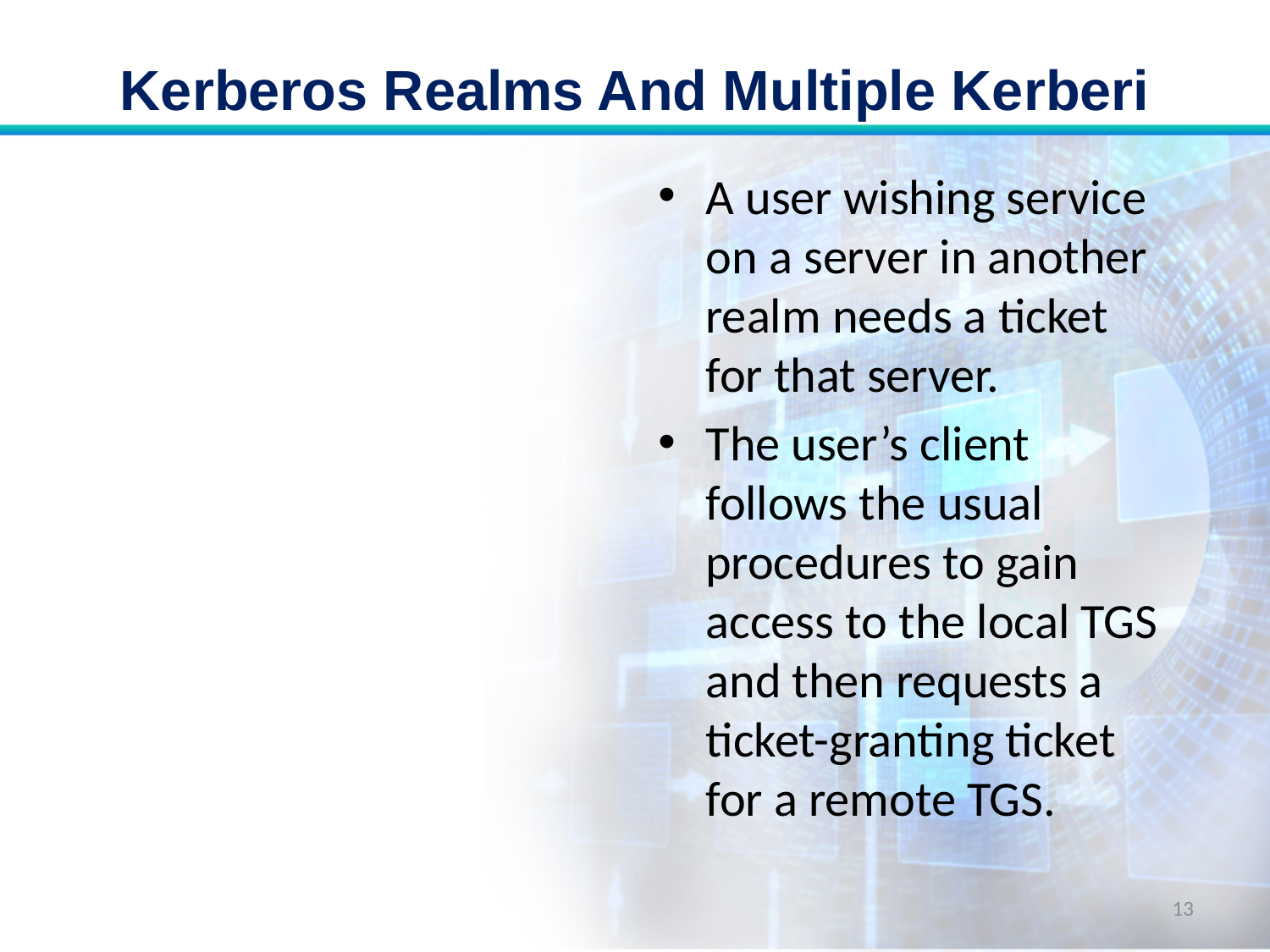

# Kerberos Realms And Multiple Kerberi
A user wishing service on a server in another realm needs a ticket for that server.
The user’s client follows the usual procedures to gain access to the local TGS and then requests a ticket-granting ticket for a remote TGS.
13